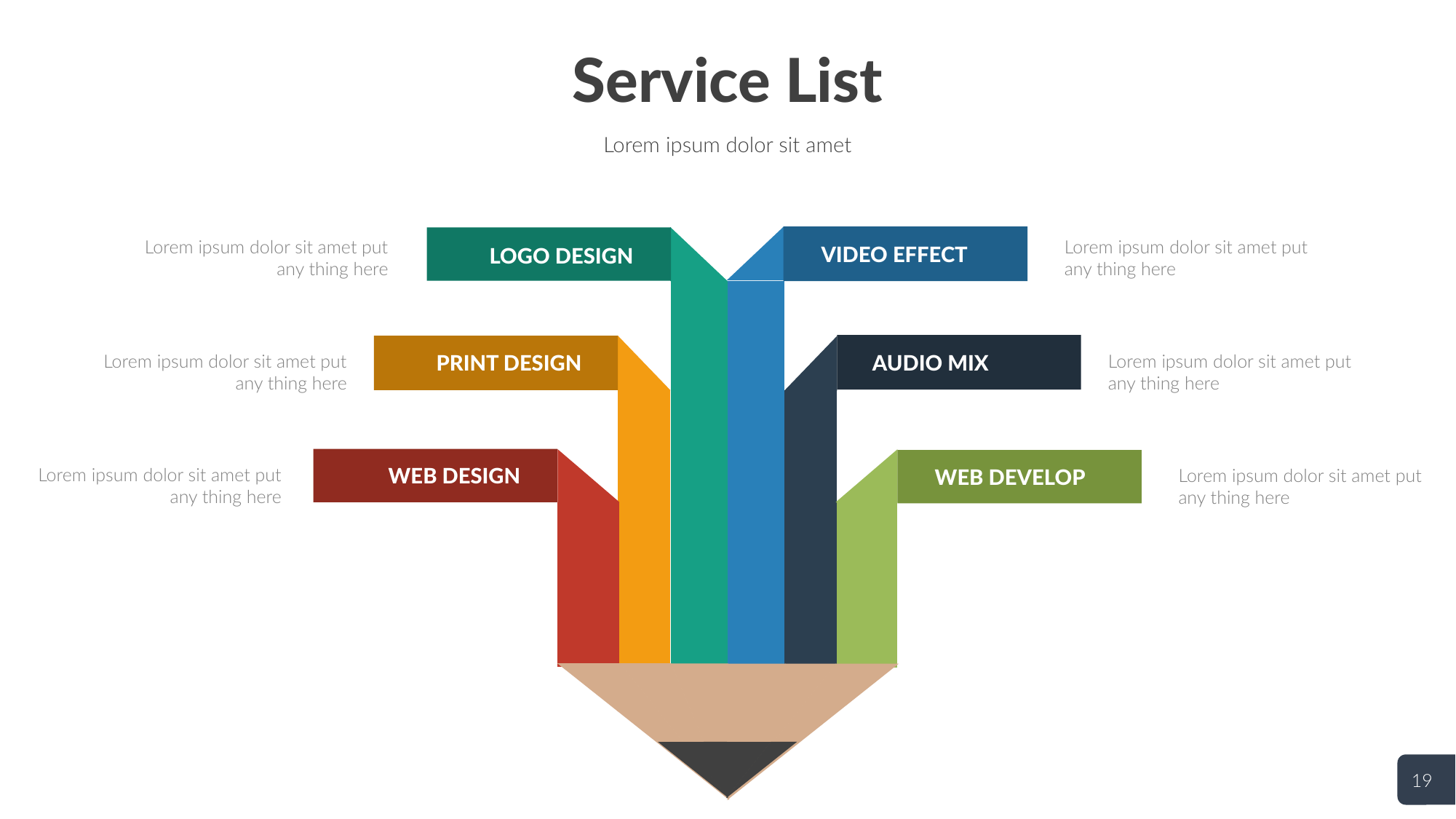

# Service List
Lorem ipsum dolor sit amet

Lorem ipsum dolor sit amet put any thing here
Lorem ipsum dolor sit amet put any thing here
VIDEO EFFECT
LOGO DESIGN

Lorem ipsum dolor sit amet put any thing here
Lorem ipsum dolor sit amet put any thing here
AUDIO MIX
PRINT DESIGN

WEB DESIGN
Lorem ipsum dolor sit amet put any thing here
Lorem ipsum dolor sit amet put any thing here
WEB DEVELOP

19